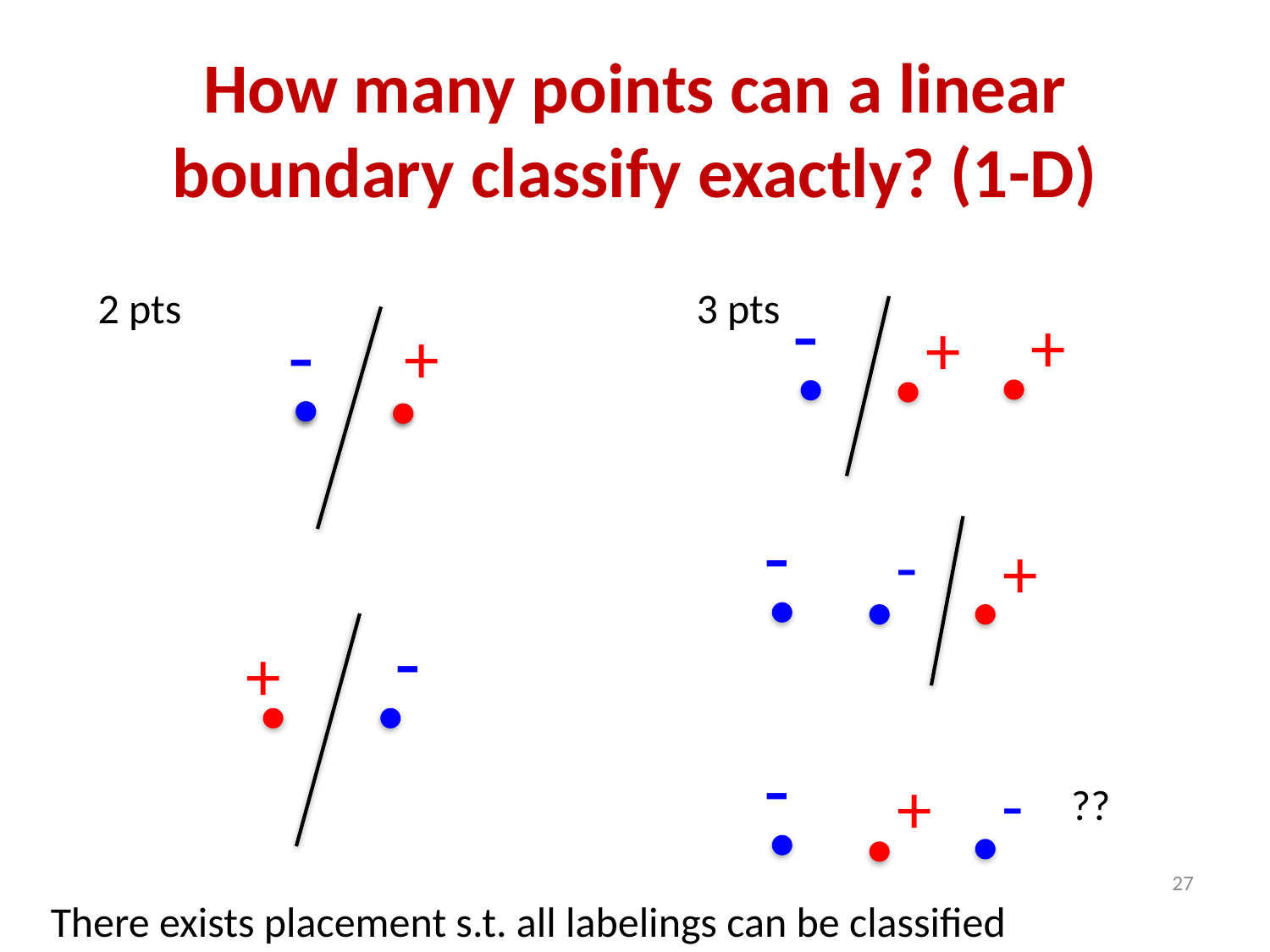

# How many points can a linear boundary classify exactly? (1-D)
2 pts
3 pts
-
+
+

-
+

-
-
+

-
+

-
-
+

??
27
There exists placement s.t. all labelings can be classified